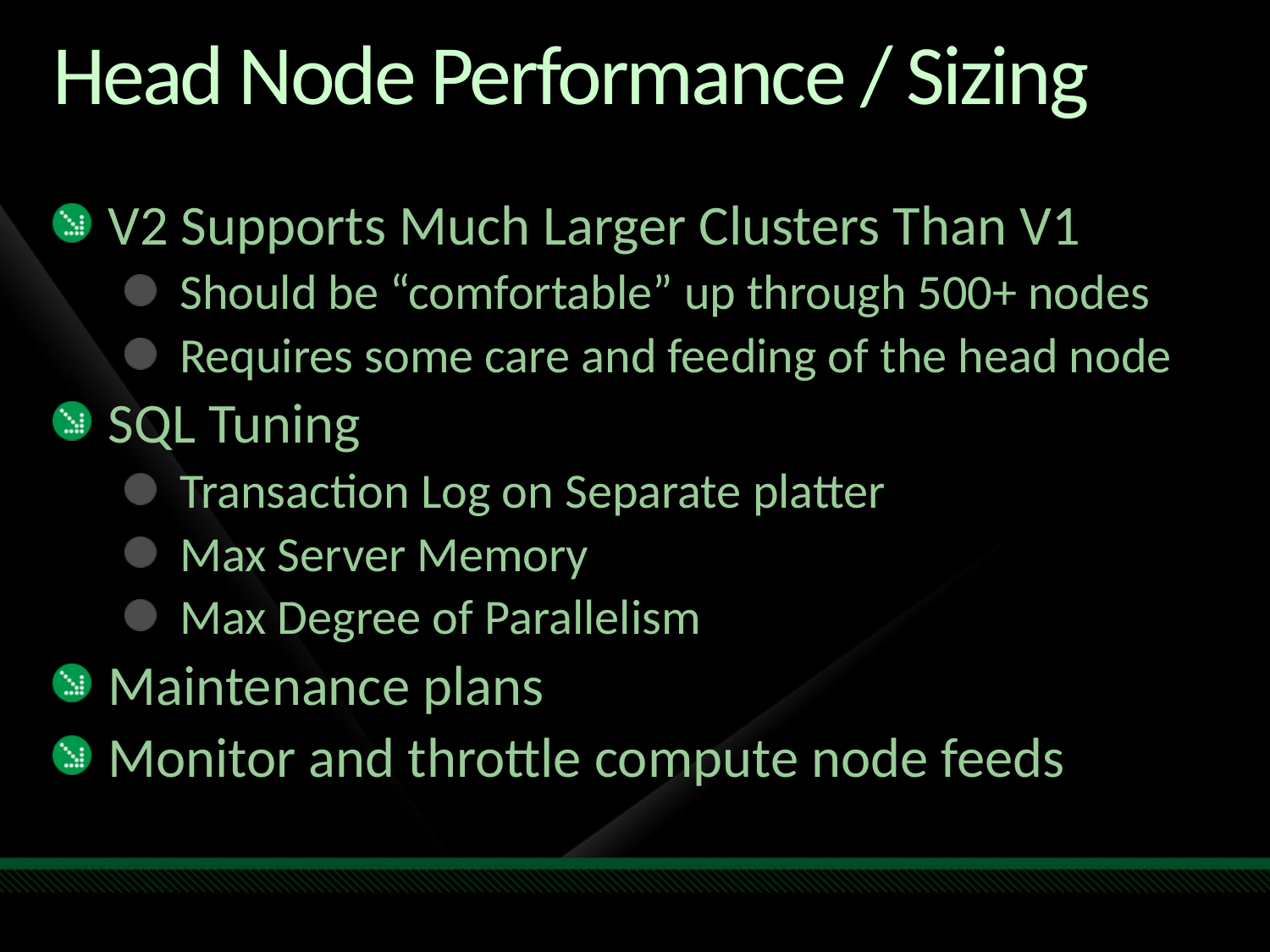

# Head Node Performance / Sizing
V2 Supports Much Larger Clusters Than V1
Should be “comfortable” up through 500+ nodes
Requires some care and feeding of the head node
SQL Tuning
Transaction Log on Separate platter
Max Server Memory
Max Degree of Parallelism
Maintenance plans
Monitor and throttle compute node feeds